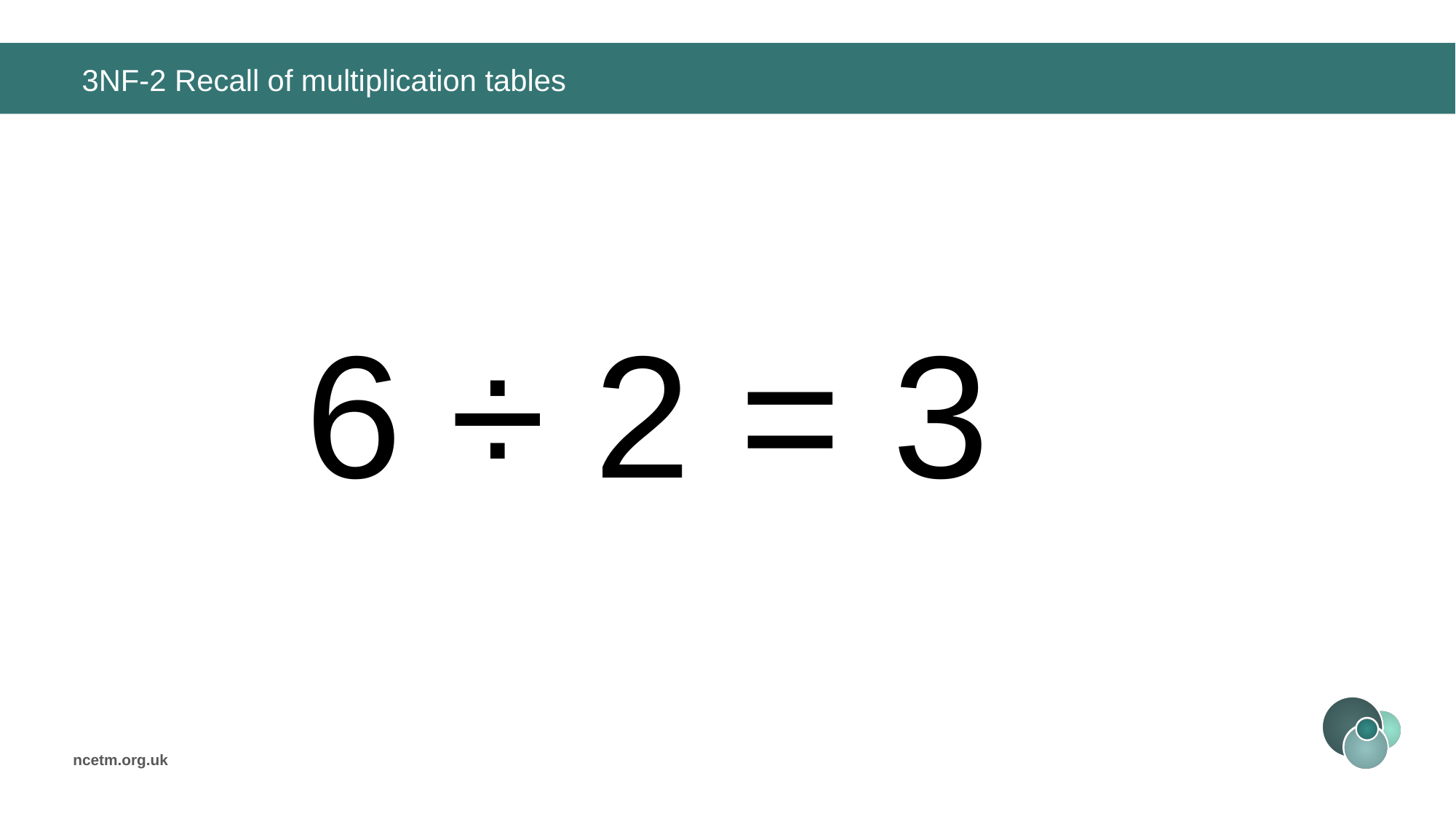

# 3NF-2 Recall of multiplication tables
6 ÷ 2 =
3